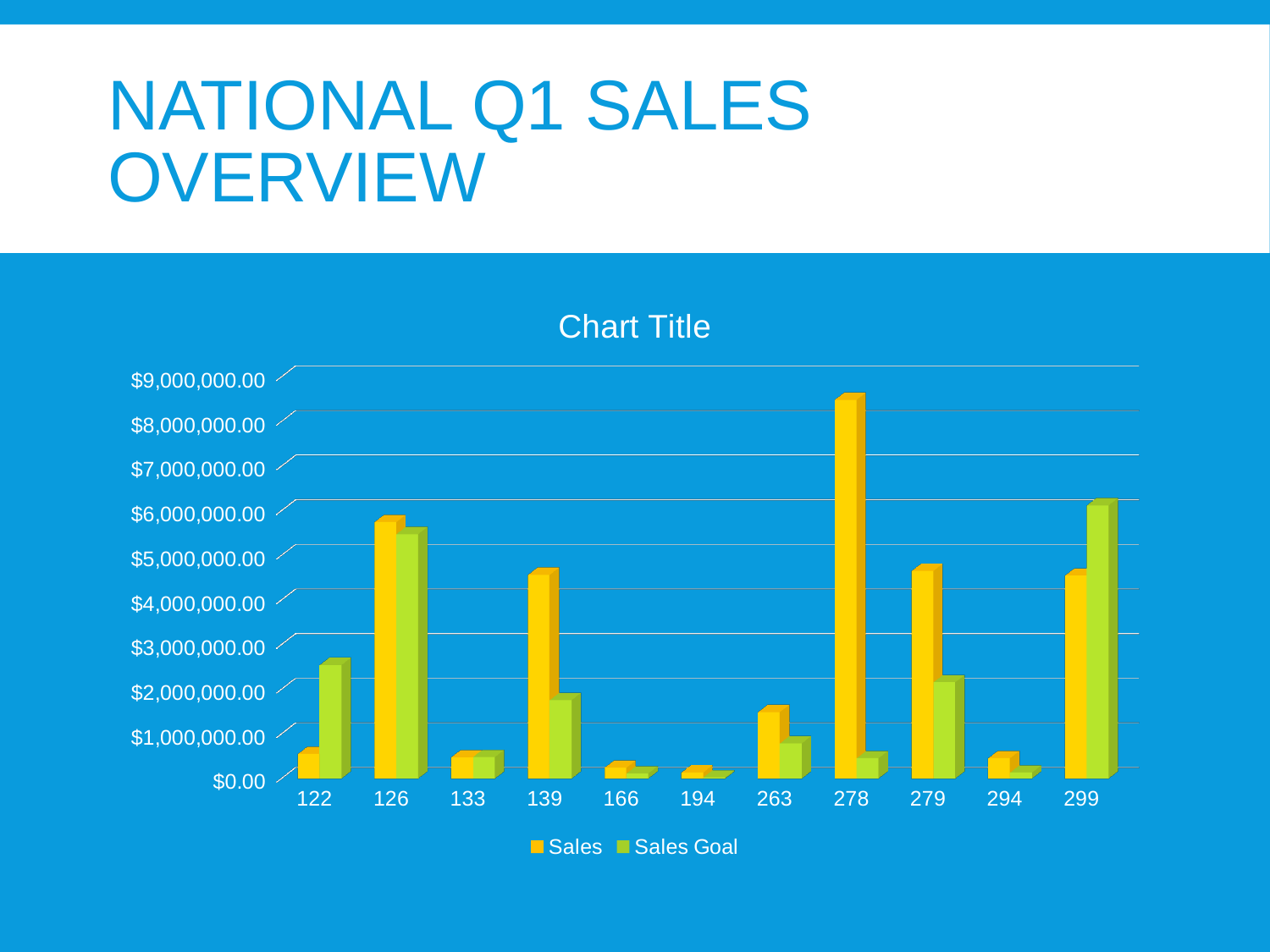

# National Q1 Sales Overview

[unsupported chart]